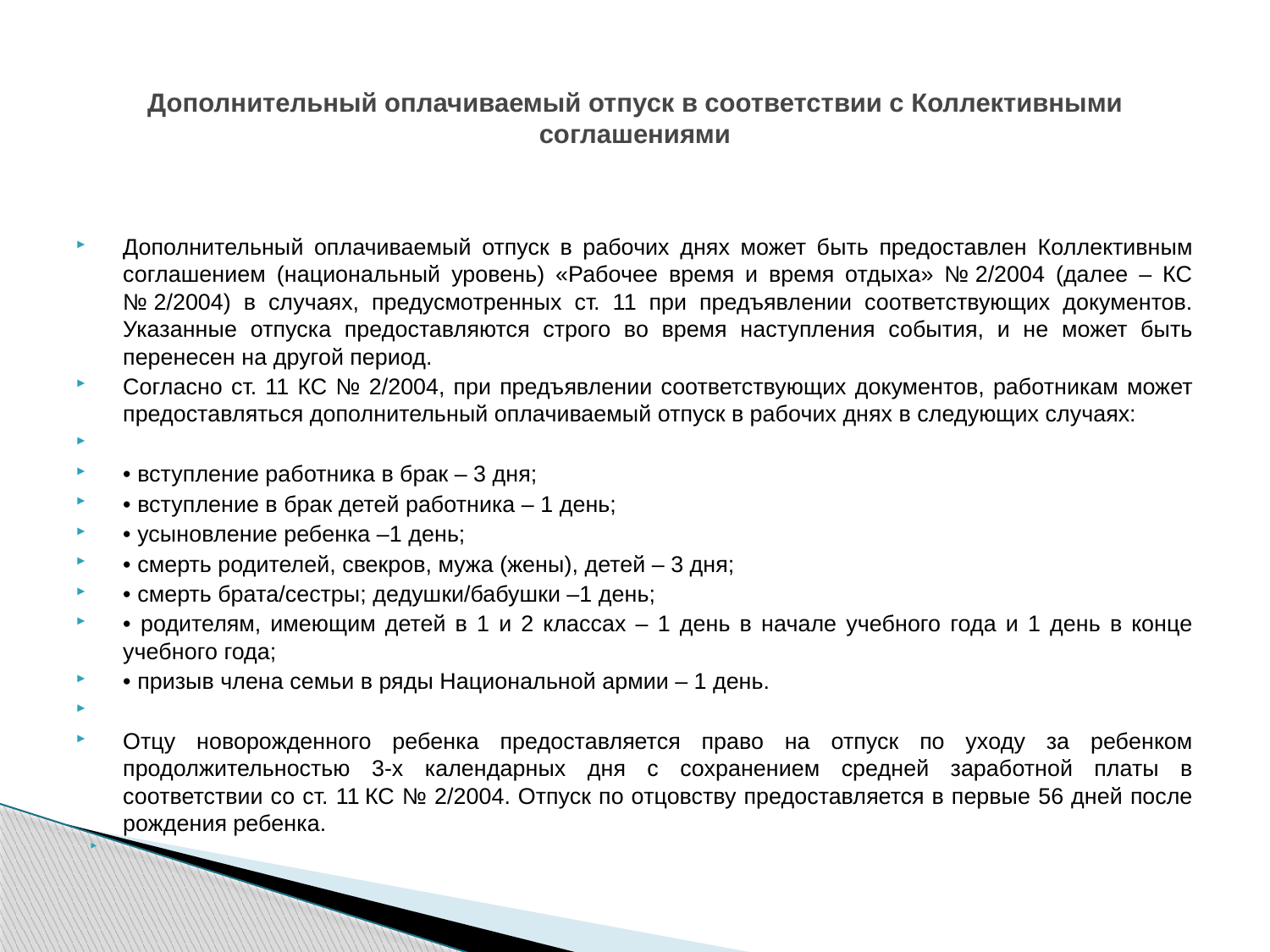

# Дополнительный оплачиваемый отпуск в соответствии с Коллективными соглашениями
Дополнительный оплачиваемый отпуск в рабочих днях может быть предоставлен Коллективным соглашением (национальный уровень) «Рабочее время и время отдыха» № 2/2004 (далее – КС № 2/2004) в случаях, предусмотренных ст. 11 при предъявлении соответствующих документов. Указанные отпуска предоставляются строго во время наступления события, и не может быть перенесен на другой период.
Согласно ст. 11 КС № 2/2004, при предъявлении соответствующих документов, работникам может предоставляться дополнительный оплачиваемый отпуск в рабочих днях в следующих случаях:

• вступление работника в брак – 3 дня;
• вступление в брак детей работника – 1 день;
• усыновление ребенка –1 день;
• смерть родителей, свекров, мужа (жены), детей – 3 дня;
• смерть брата/сестры; дедушки/бабушки –1 день;
• родителям, имеющим детей в 1 и 2 классах – 1 день в начале учебного года и 1 день в конце учебного года;
• призыв члена семьи в ряды Национальной армии – 1 день.

Отцу новорожденного ребенка предоставляется право на отпуск по уходу за ребенком продолжительностью 3-х календарных дня с сохранением средней заработной платы в соответствии со ст. 11 КС № 2/2004. Отпуск по отцовству предоставляется в первые 56 дней после рождения ребенка.